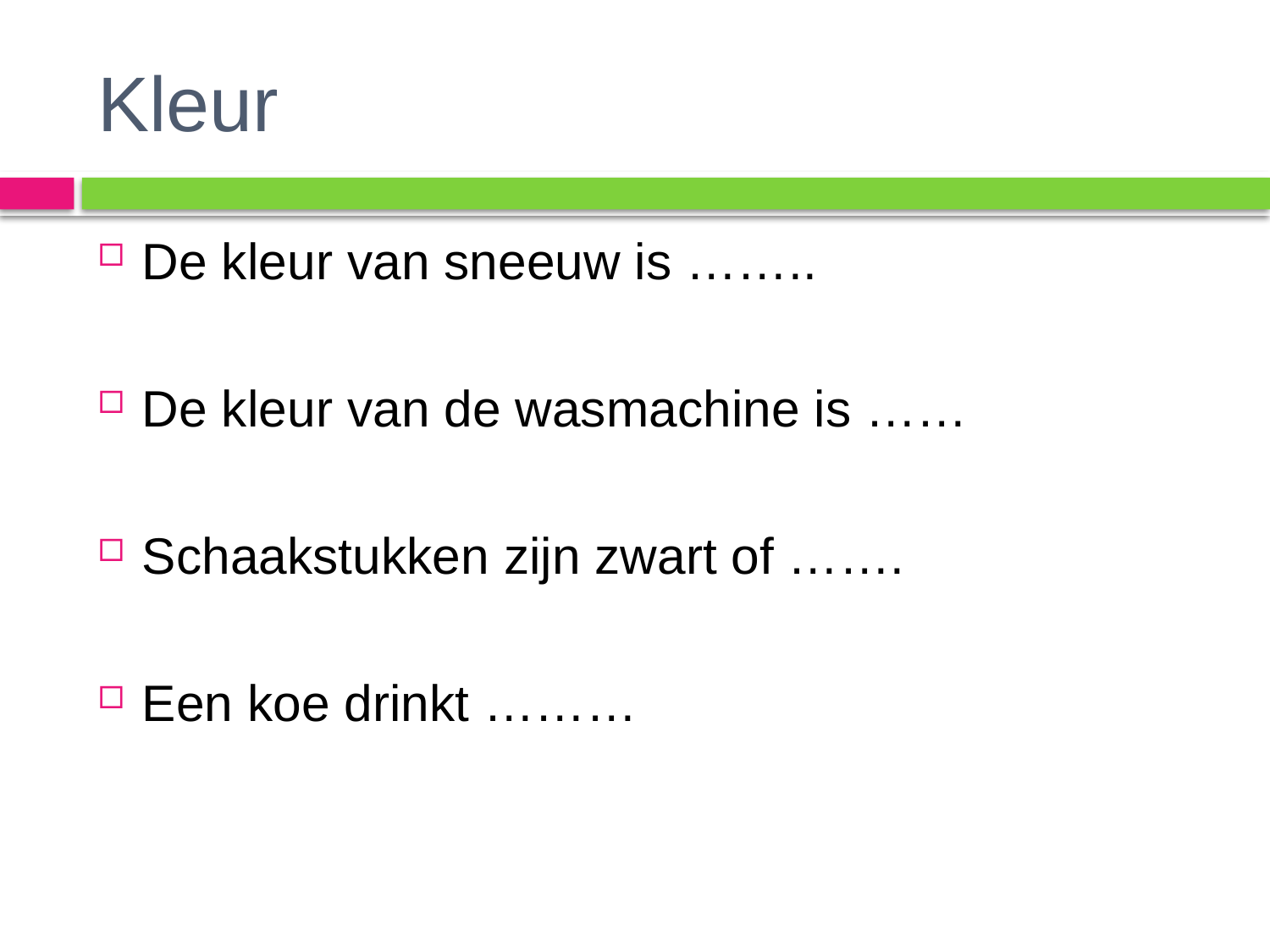

# Kleur
De kleur van sneeuw is ……..

De kleur van de wasmachine is ……

Schaakstukken zijn zwart of …….

Een koe drinkt ………